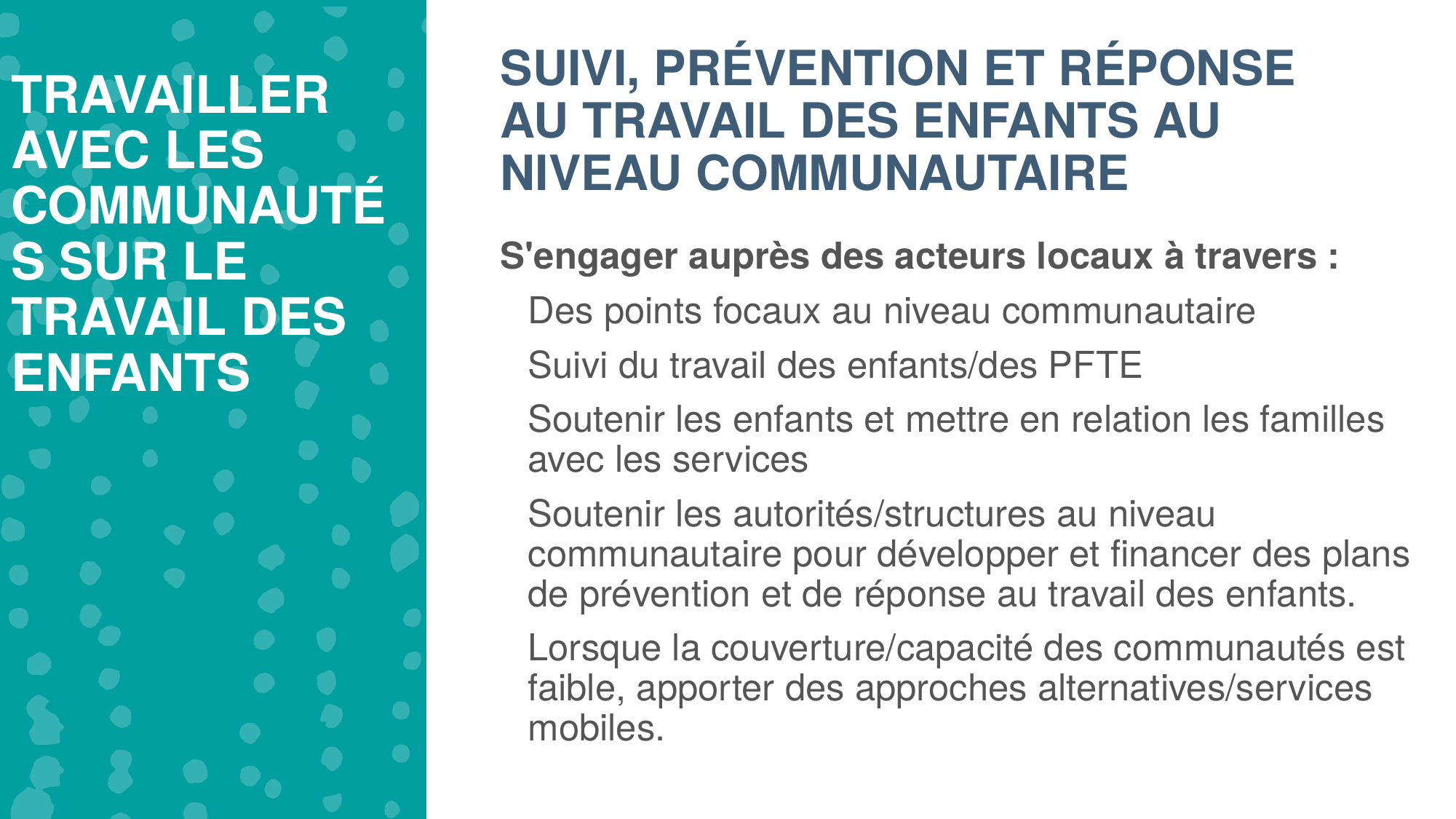

SUIVI, PRÉVENTION ET RÉPONSE AU TRAVAIL DES ENFANTS AU NIVEAU COMMUNAUTAIRE
TRAVAILLER AVEC LES COMMUNAUTÉS SUR LE TRAVAIL DES ENFANTS

S'engager auprès des acteurs locaux à travers :
Des points focaux au niveau communautaire
Suivi du travail des enfants/des PFTE
Soutenir les enfants et mettre en relation les familles avec les services
Soutenir les autorités/structures au niveau communautaire pour développer et financer des plans de prévention et de réponse au travail des enfants.
Lorsque la couverture/capacité des communautés est faible, apporter des approches alternatives/services mobiles.